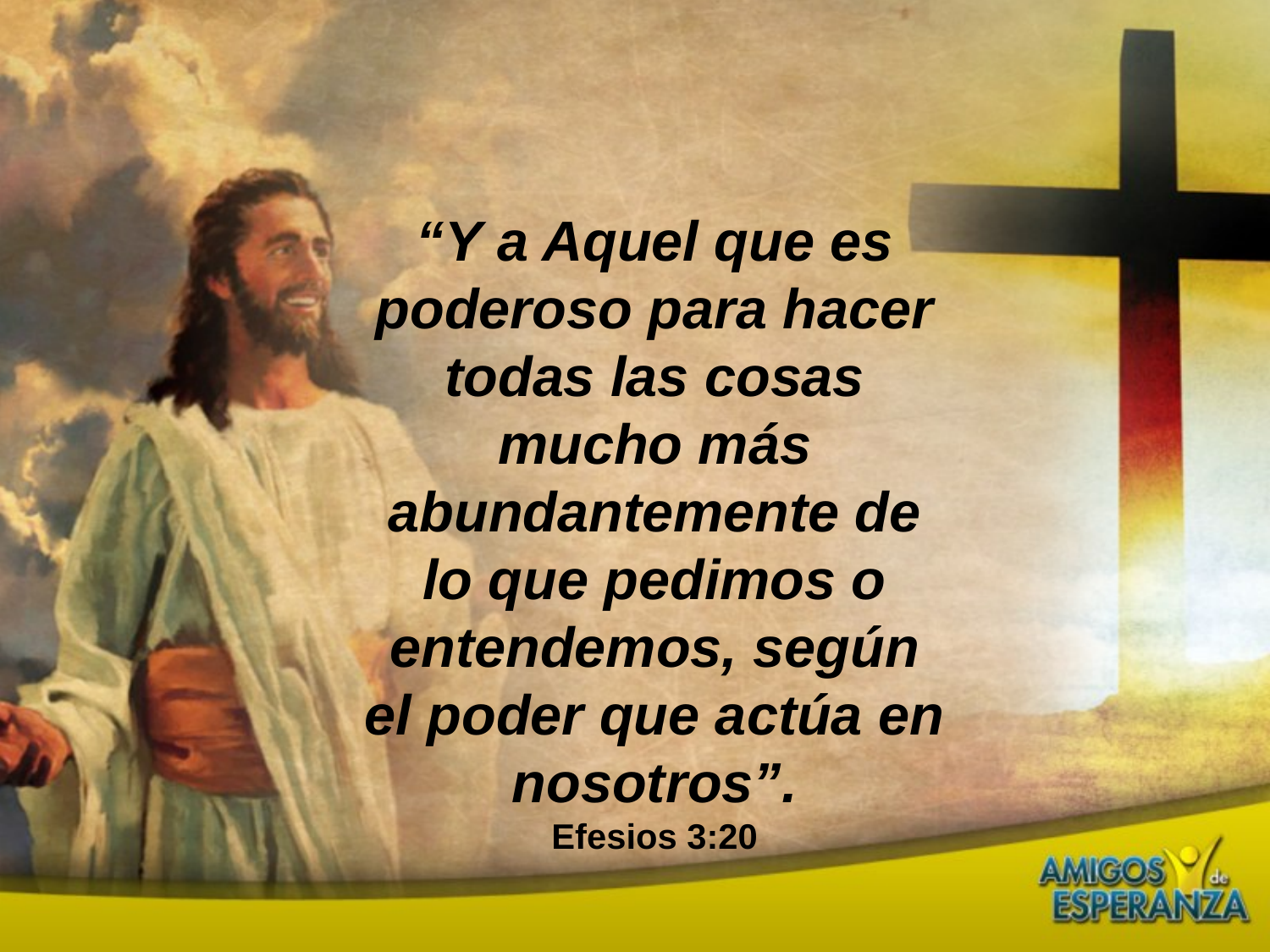

“Y a Aquel que es poderoso para hacer todas las cosas mucho más abundantemente de lo que pedimos o entendemos, según el poder que actúa en nosotros”.
Efesios 3:20